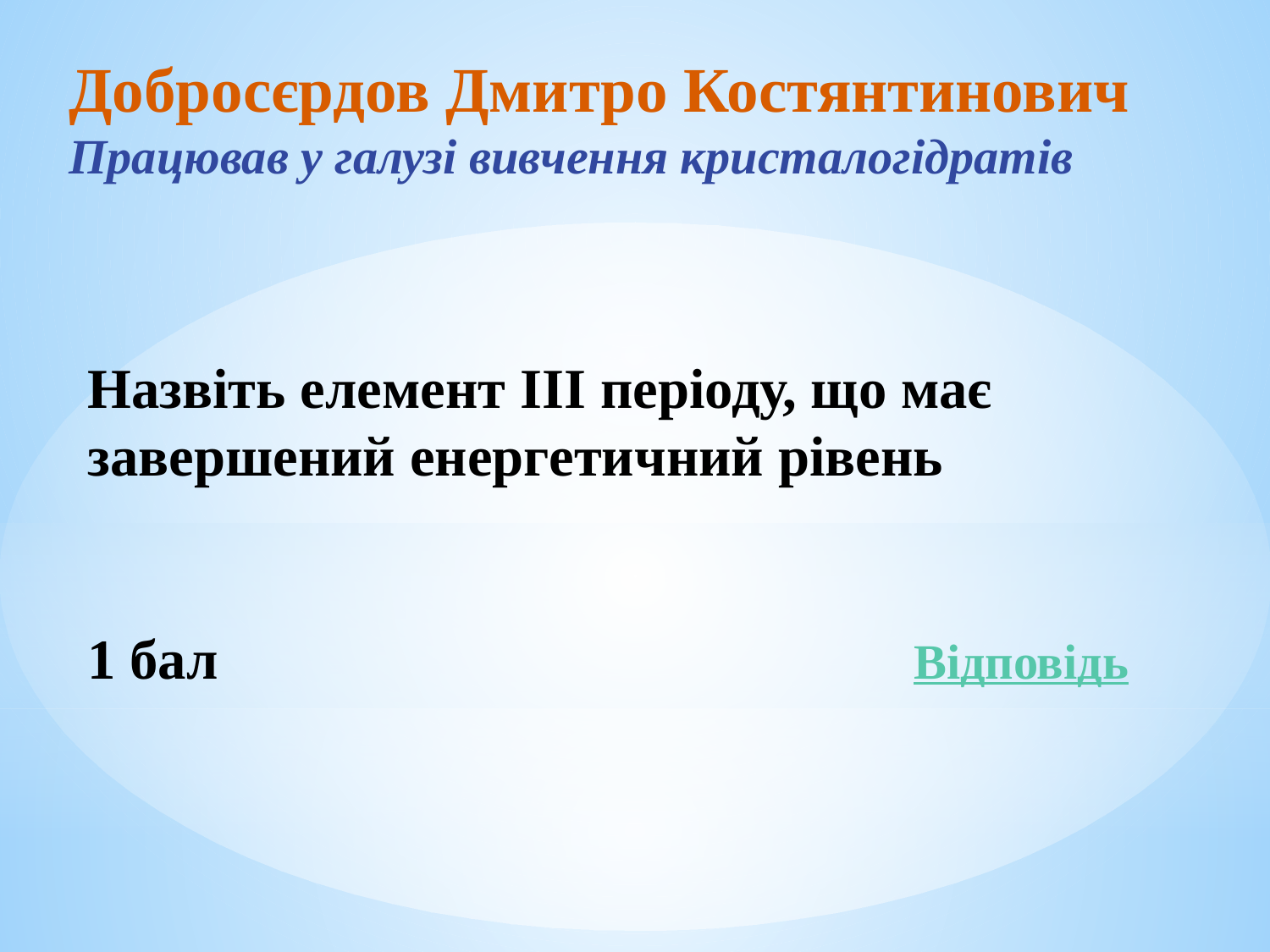

Добросєрдов Дмитро Костянтинович
Працював у галузі вивчення кристалогідратів
Назвіть елемент ІІІ періоду, що має завершений енергетичний рівень

1 бал                                                 Відповідь